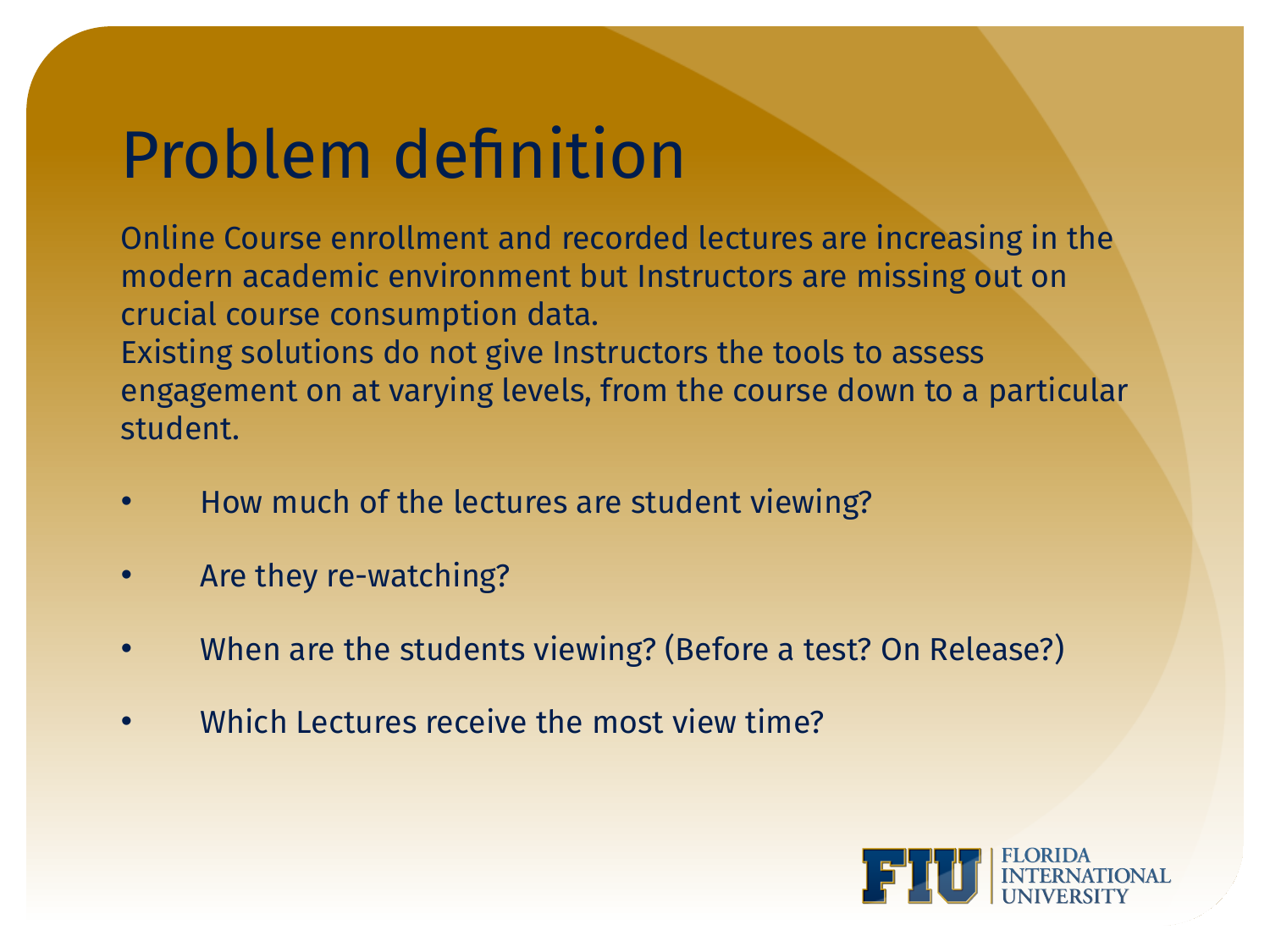

# Problem definition
Online Course enrollment and recorded lectures are increasing in the modern academic environment but Instructors are missing out on crucial course consumption data.
Existing solutions do not give Instructors the tools to assess engagement on at varying levels, from the course down to a particular student.
How much of the lectures are student viewing?
Are they re-watching?
When are the students viewing? (Before a test? On Release?)
Which Lectures receive the most view time?